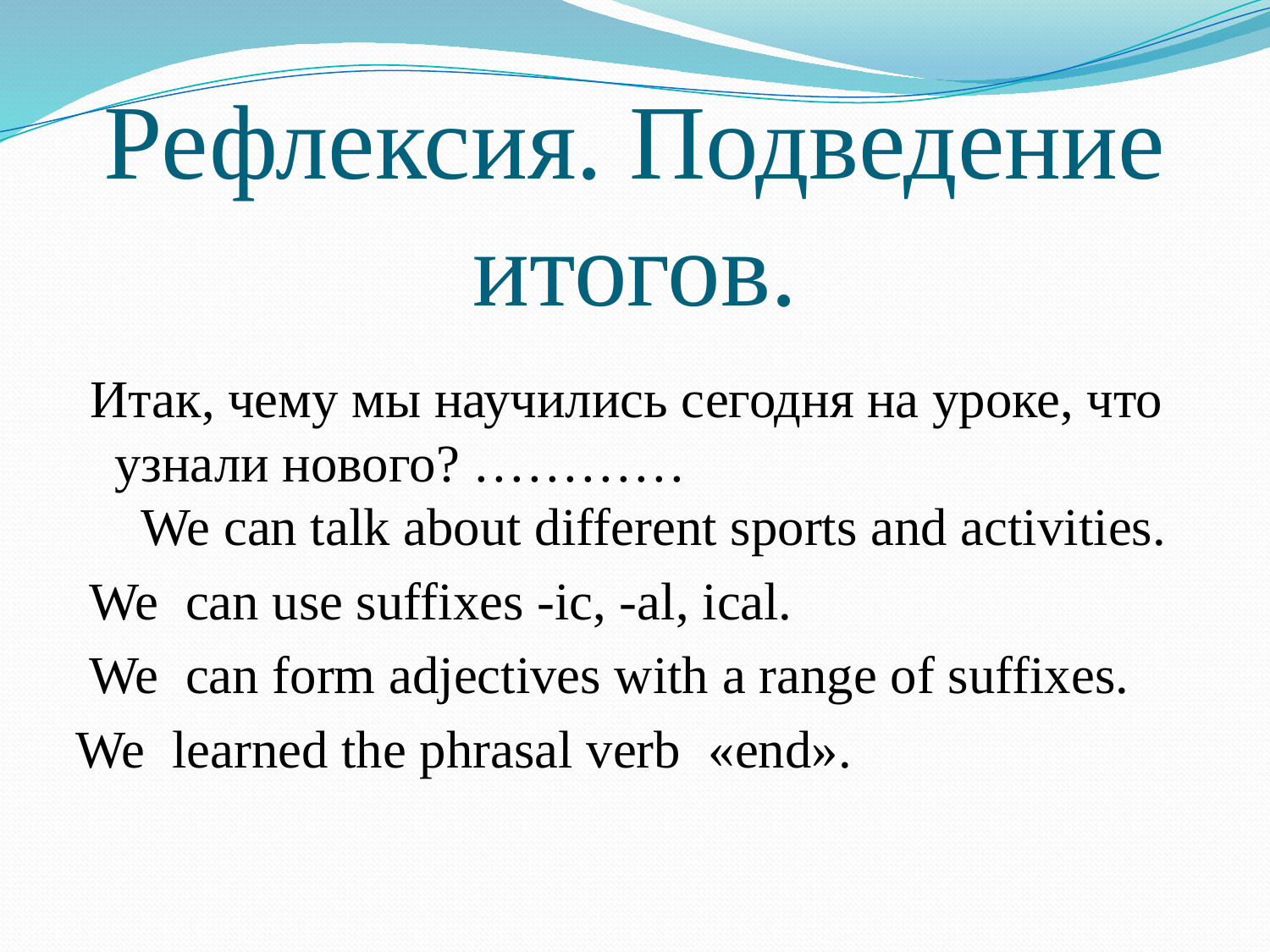

# Рефлексия. Подведение итогов.
 Итак, чему мы научились сегодня на уроке, что узнали нового? …………                                         We can talk about different sports and activities.
 We  can use suffixes -ic, -al, ical.
 We  can form adjectives with a range of suffixes.
We  learned the phrasal verb  «end».